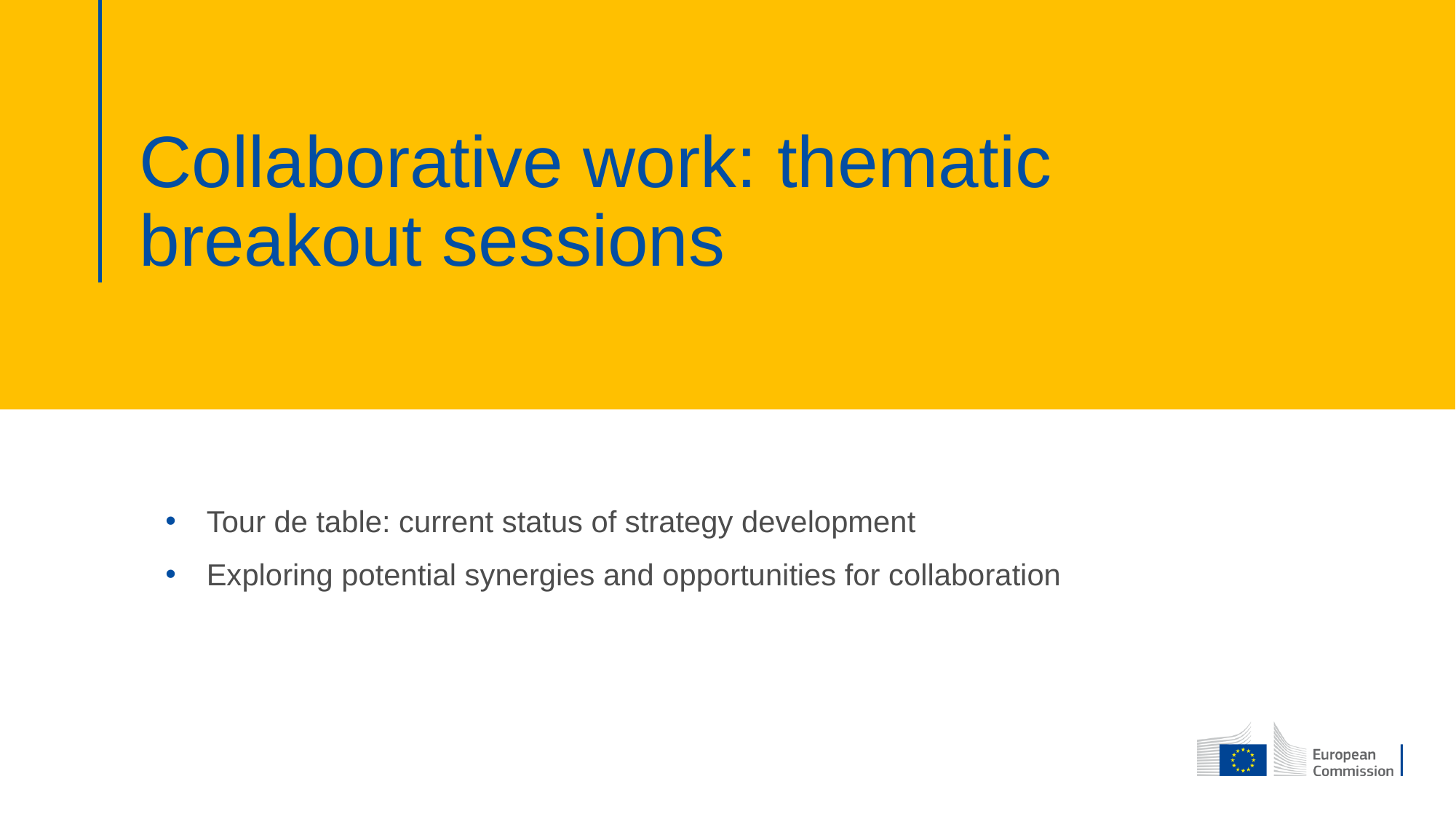

# Collaborative work: thematic breakout sessions
Tour de table: current status of strategy development
Exploring potential synergies and opportunities for collaboration